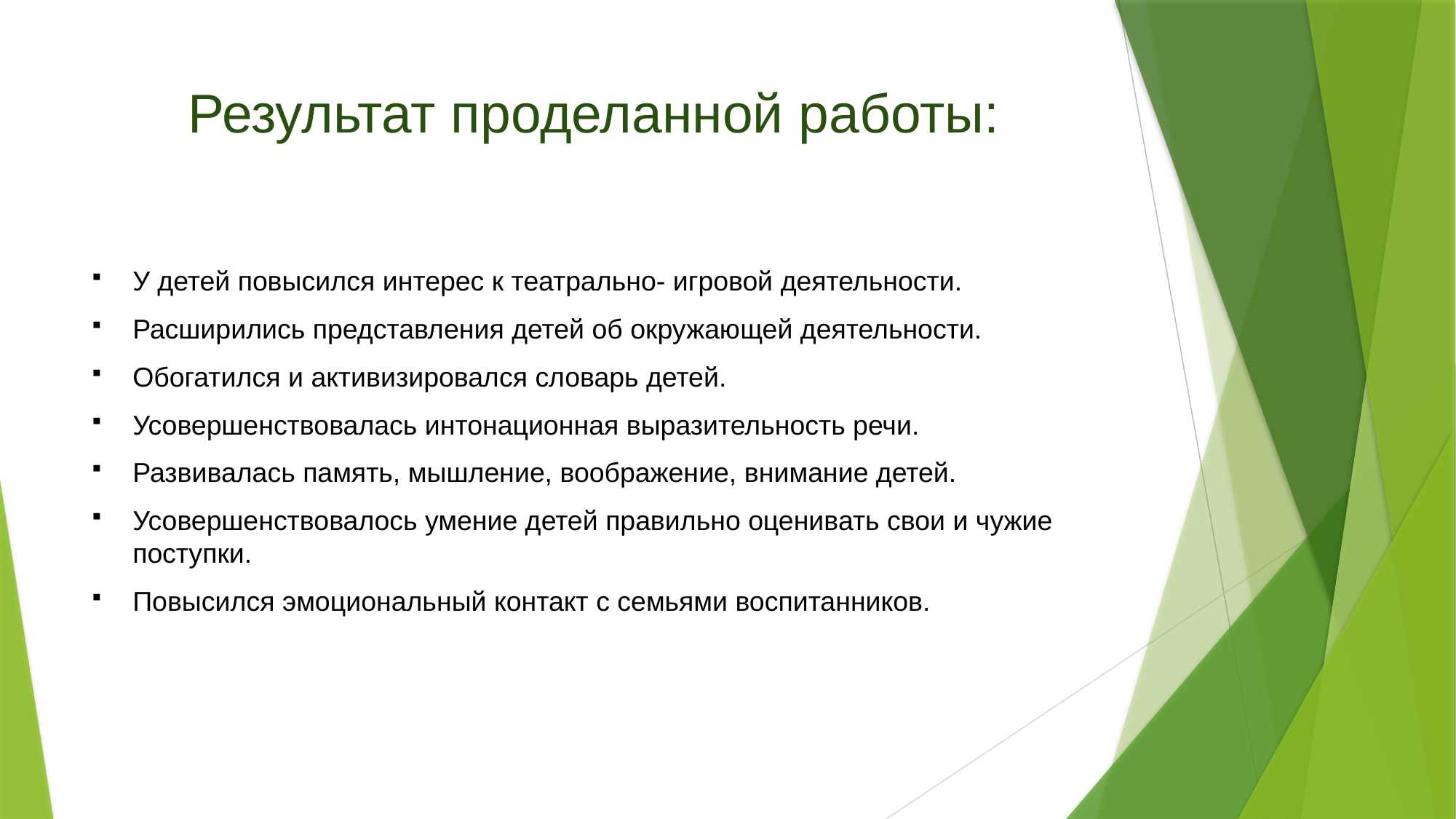

# Результат проделанной работы:
У детей повысился интерес к театрально- игровой деятельности.
Расширились представления детей об окружающей деятельности.
Обогатился и активизировался словарь детей.
Усовершенствовалась интонационная выразительность речи.
Развивалась память, мышление, воображение, внимание детей.
Усовершенствовалось умение детей правильно оценивать свои и чужие поступки.
Повысился эмоциональный контакт с семьями воспитанников.